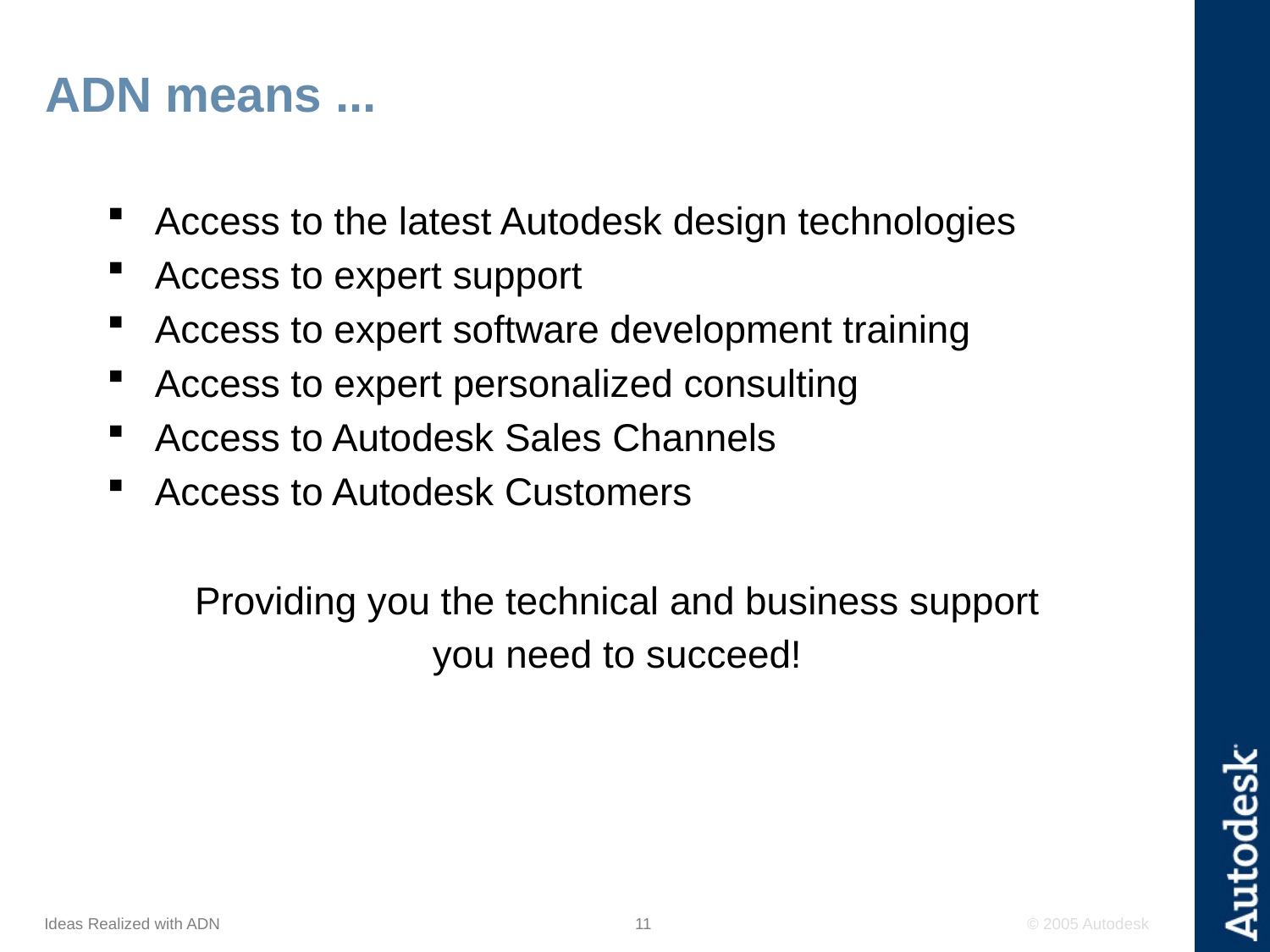

ADN means ...
Access to the latest Autodesk design technologies
Access to expert support
Access to expert software development training
Access to expert personalized consulting
Access to Autodesk Sales Channels
Access to Autodesk Customers

Providing you the technical and business support
you need to succeed!
Ideas Realized with ADN